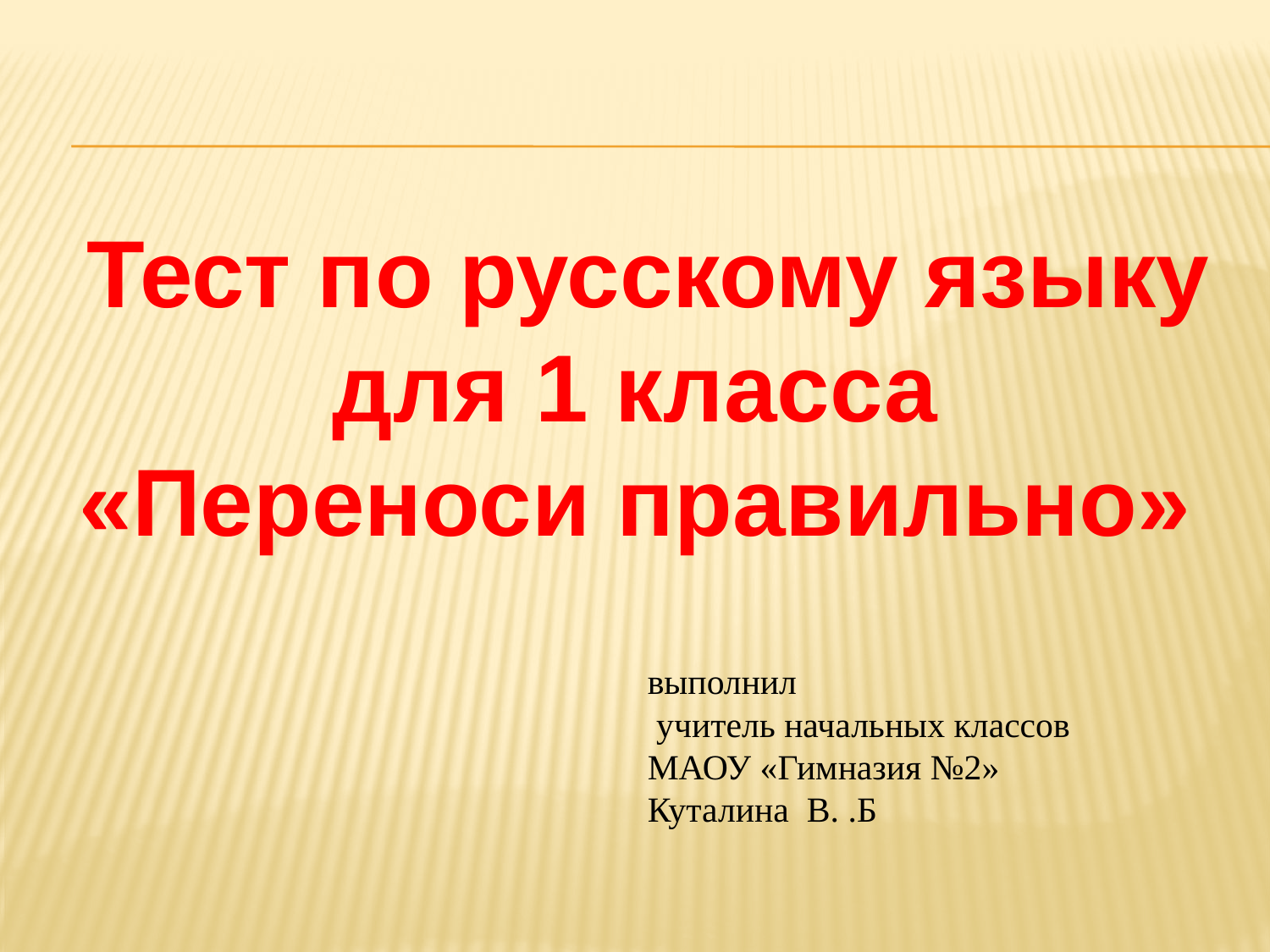

#
 Тест по русскому языку
для 1 класса
«Переноси правильно»
выполнил
 учитель начальных классов МАОУ «Гимназия №2»
Куталина  В. .Б